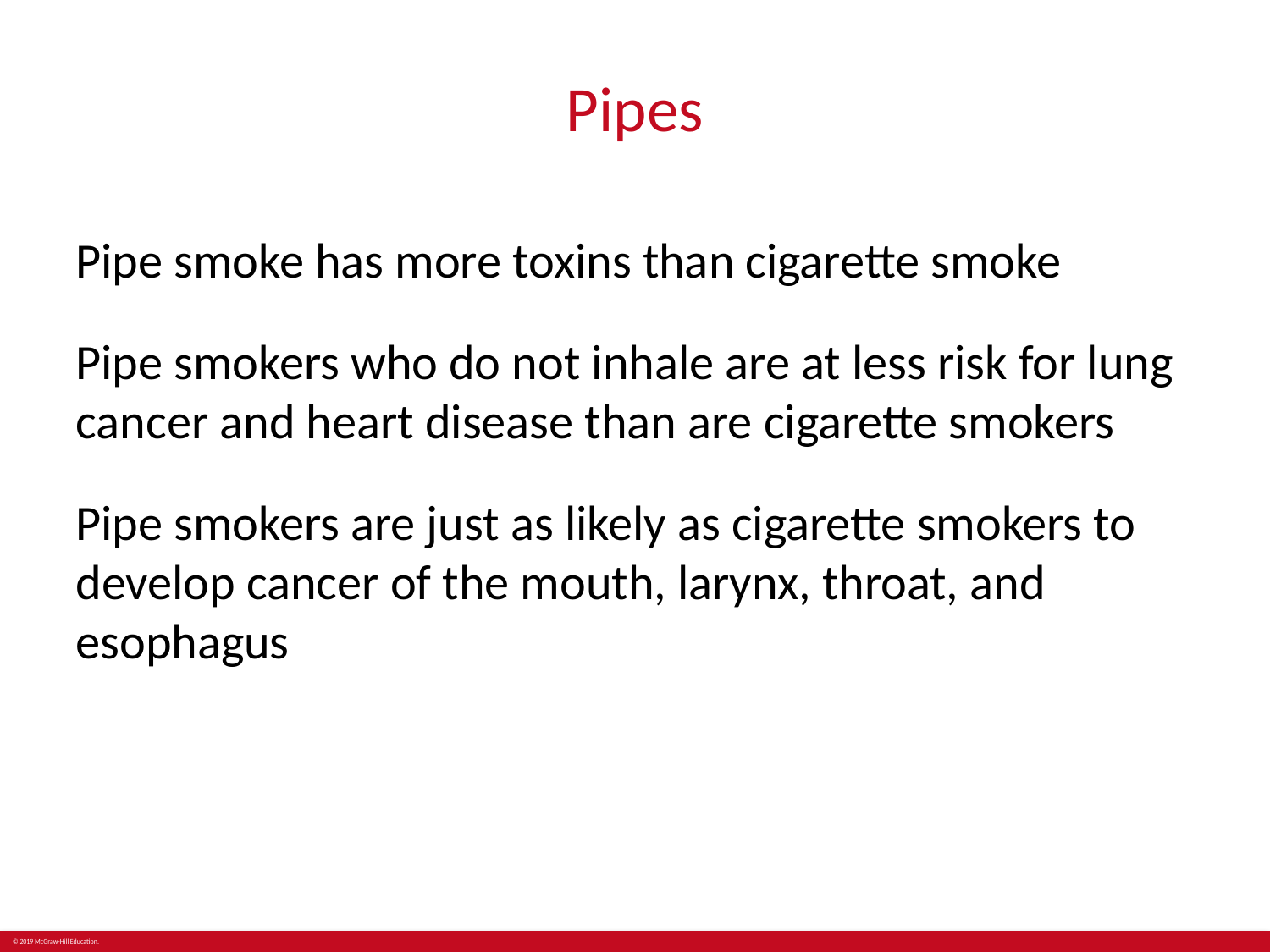

# Pipes
Pipe smoke has more toxins than cigarette smoke
Pipe smokers who do not inhale are at less risk for lung cancer and heart disease than are cigarette smokers
Pipe smokers are just as likely as cigarette smokers to develop cancer of the mouth, larynx, throat, and esophagus